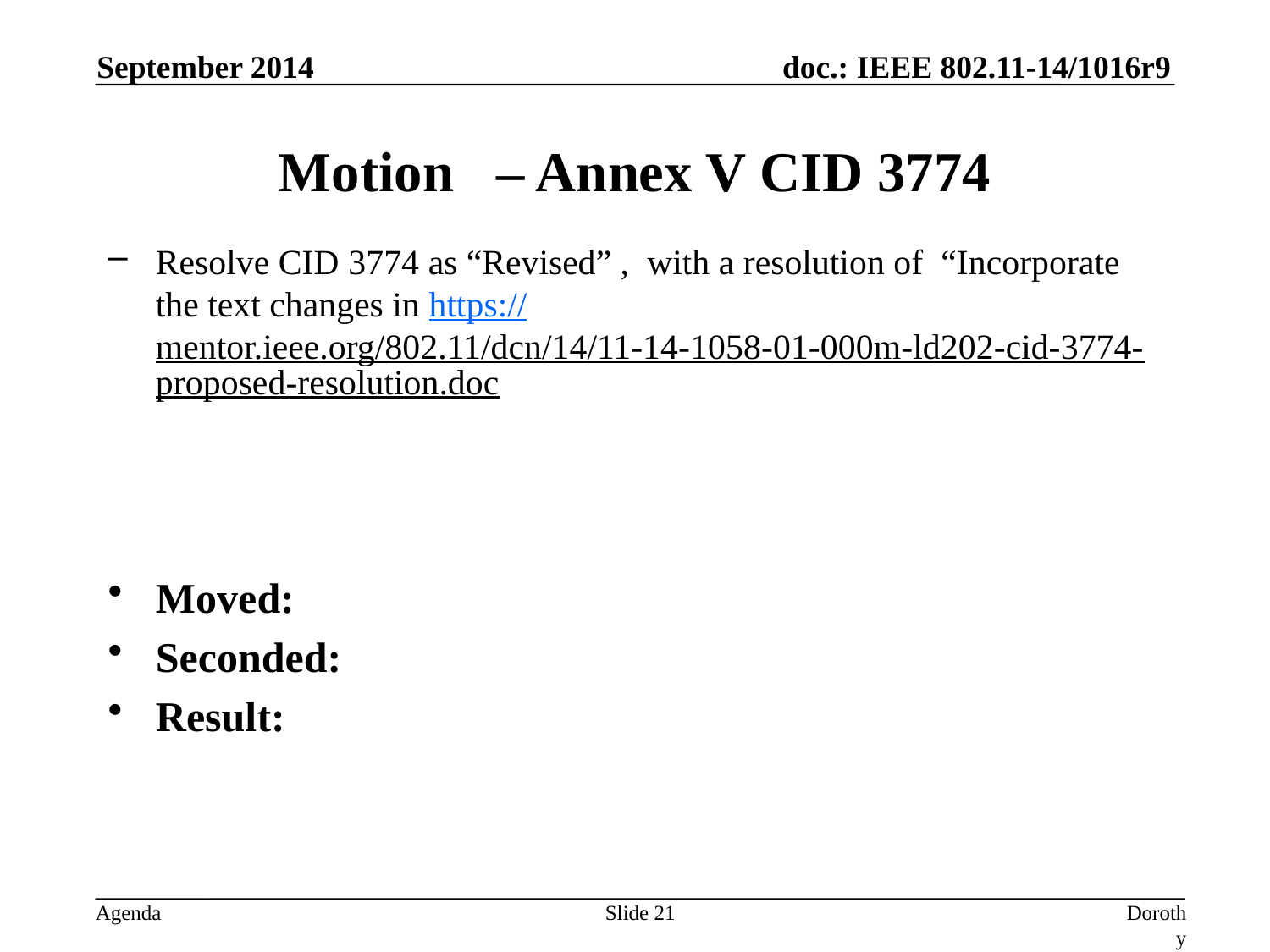

September 2014
# Motion   – Annex V CID 3774
Resolve CID 3774 as “Revised” ,  with a resolution of  “Incorporate the text changes in https://mentor.ieee.org/802.11/dcn/14/11-14-1058-01-000m-ld202-cid-3774-proposed-resolution.doc

Moved:
Seconded:
Result:
Slide 21
Dorothy Stanley, Aruba Networks